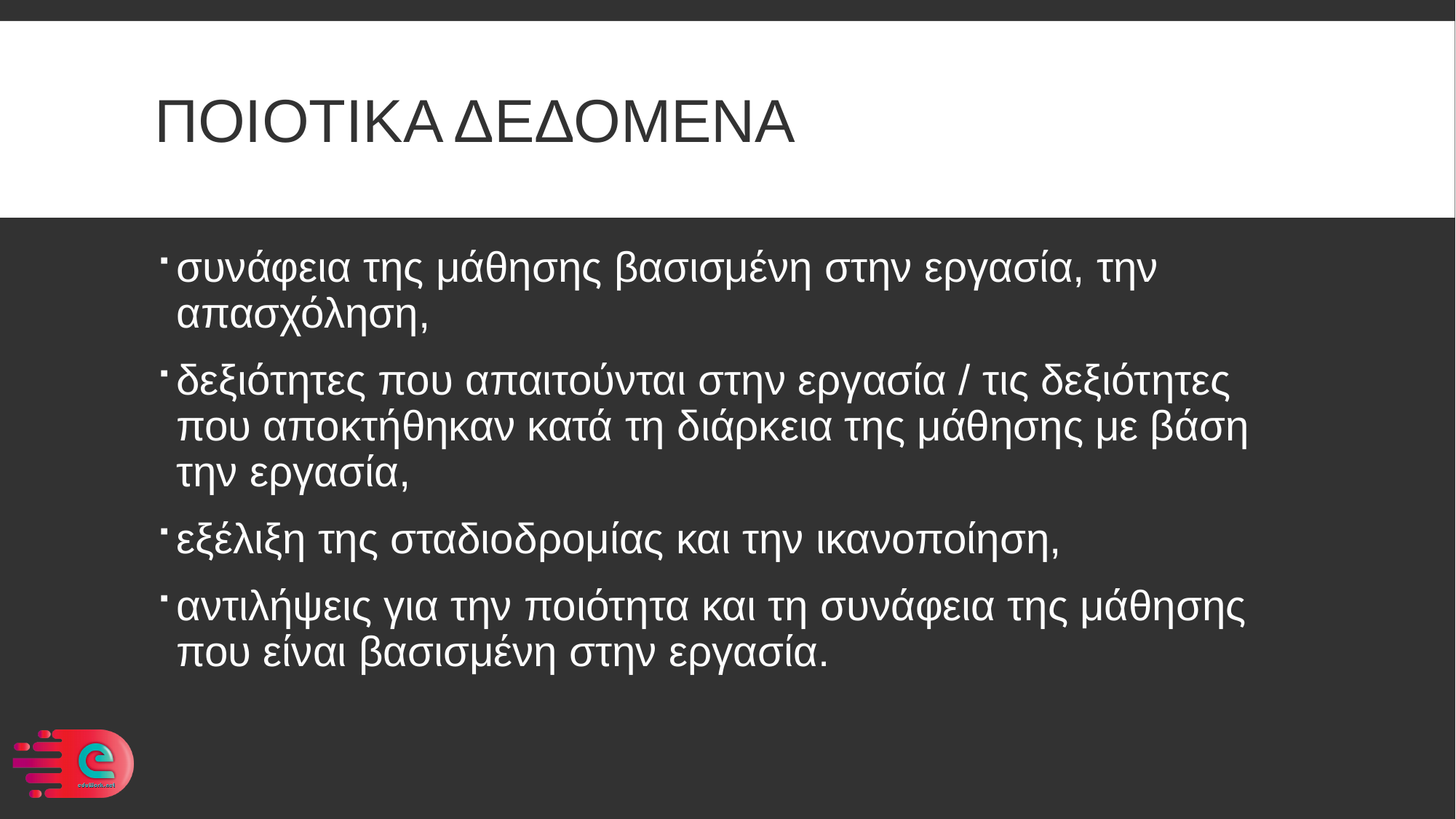

# ΠΟΙΟΤΙΚΑ ΔΕΔΟΜΕΝΑ
συνάφεια της μάθησης βασισμένη στην εργασία, την απασχόληση,
δεξιότητες που απαιτούνται στην εργασία / τις δεξιότητες που αποκτήθηκαν κατά τη διάρκεια της μάθησης με βάση την εργασία,
εξέλιξη της σταδιοδρομίας και την ικανοποίηση,
αντιλήψεις για την ποιότητα και τη συνάφεια της μάθησης που είναι βασισμένη στην εργασία.